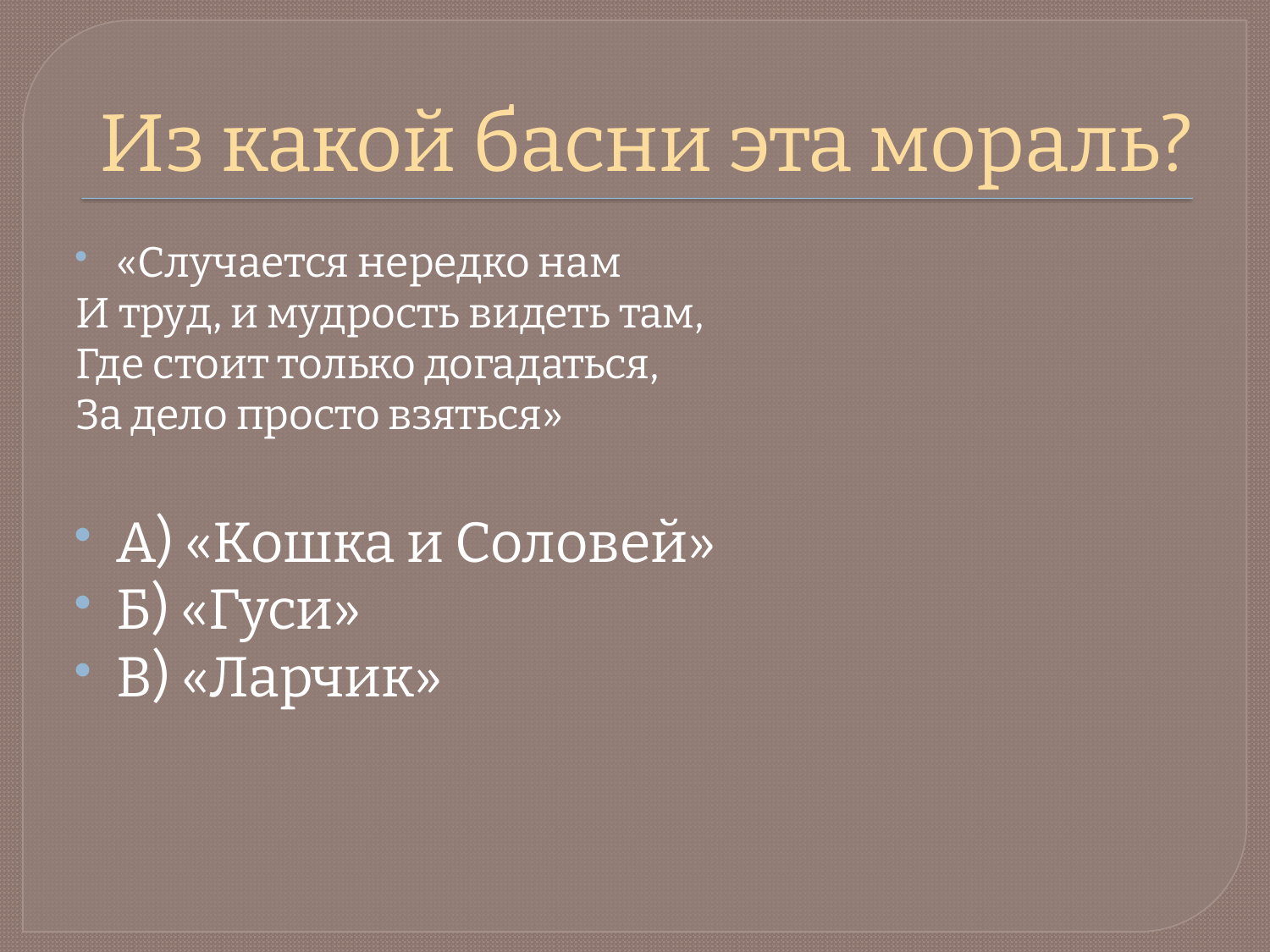

# Из какой басни эта мораль?
«Случается нередко нам
И труд, и мудрость видеть там,
Где стоит только догадаться,
За дело просто взяться»

А) «Кошка и Соловей»
Б) «Гуси»
В) «Ларчик»